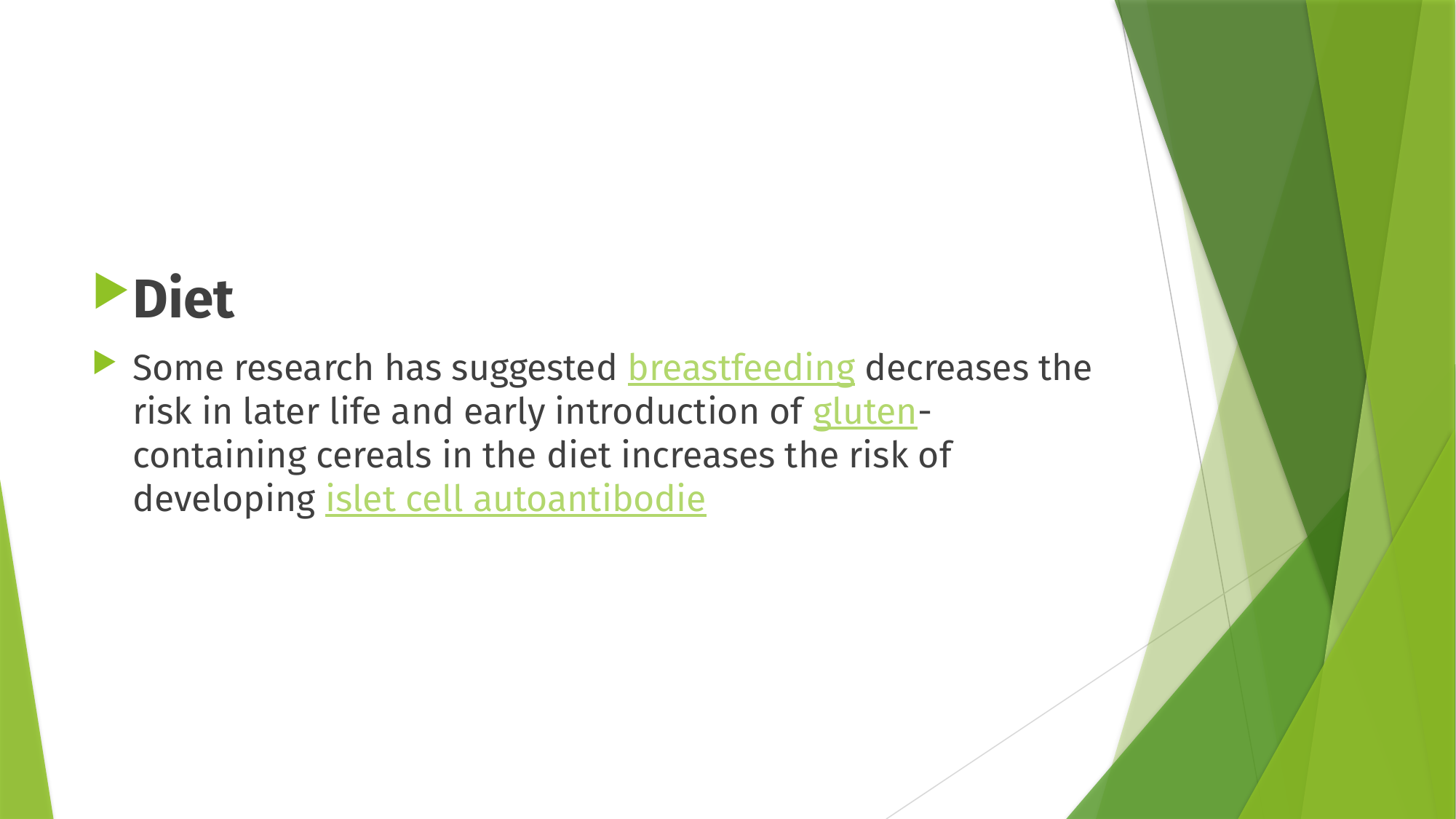

#
Diet
Some research has suggested breastfeeding decreases the risk in later life and early introduction of gluten-containing cereals in the diet increases the risk of developing islet cell autoantibodie